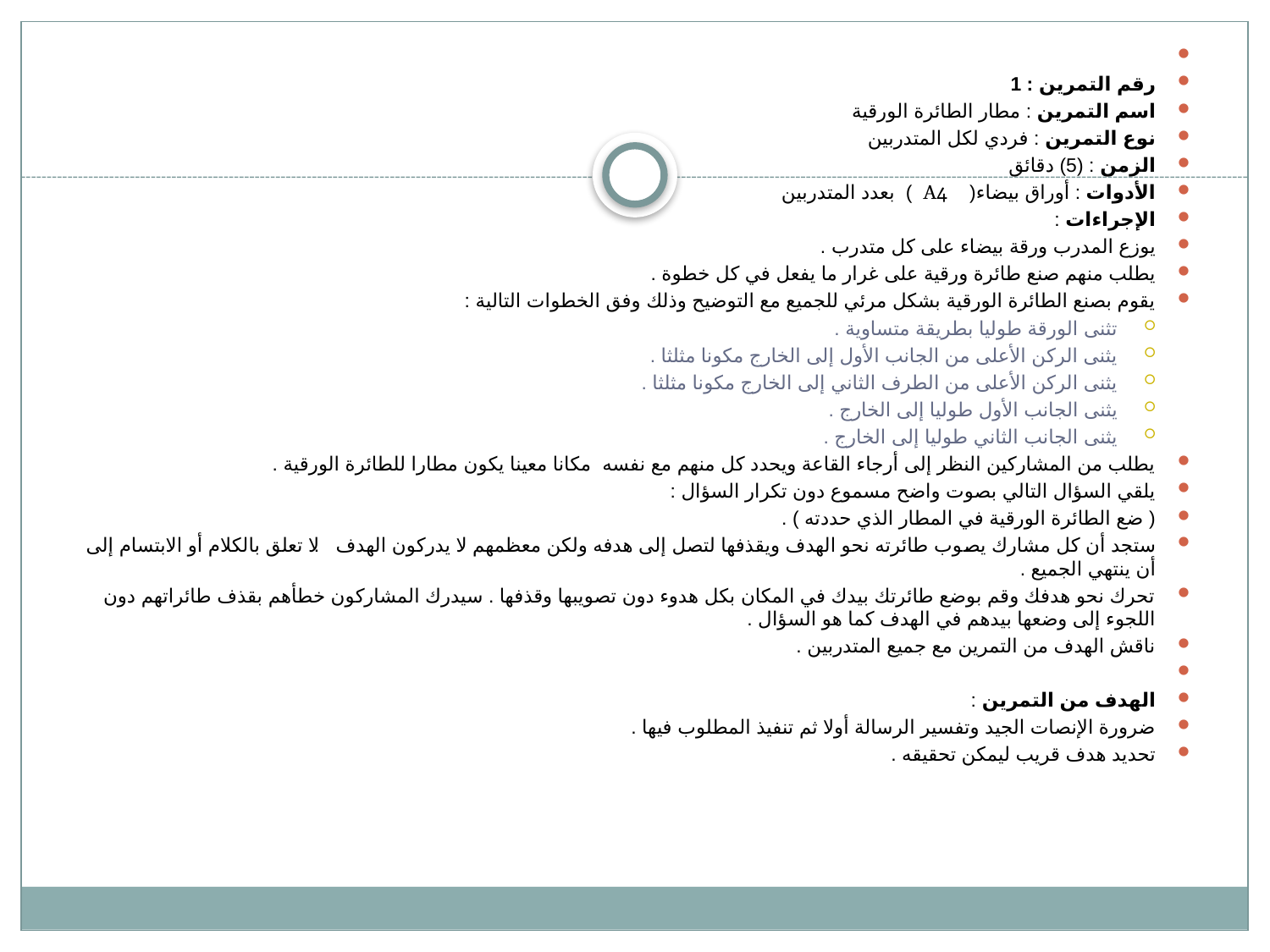

# رقم التمرين : 1
اسم التمرين : مطار الطائرة الورقية
نوع التمرين : فردي لكل المتدربين
الزمن : (5) دقائق
الأدوات : أوراق بيضاء(    A4  )  بعدد المتدربين
الإجراءات :
يوزع المدرب ورقة بيضاء على كل متدرب .
يطلب منهم صنع طائرة ورقية على غرار ما يفعل في كل خطوة .
يقوم بصنع الطائرة الورقية بشكل مرئي للجميع مع التوضيح وذلك وفق الخطوات التالية :
تثنى الورقة طوليا بطريقة متساوية .
يثنى الركن الأعلى من الجانب الأول إلى الخارج مكونا مثلثا .
يثنى الركن الأعلى من الطرف الثاني إلى الخارج مكونا مثلثا .
يثنى الجانب الأول طوليا إلى الخارج .
يثنى الجانب الثاني طوليا إلى الخارج .
يطلب من المشاركين النظر إلى أرجاء القاعة ويحدد كل منهم مع نفسه  مكانا معينا يكون مطارا للطائرة الورقية .
يلقي السؤال التالي بصوت واضح مسموع دون تكرار السؤال :
( ضع الطائرة الورقية في المطار الذي حددته ) .
ستجد أن كل مشارك يصوب طائرته نحو الهدف ويقذفها لتصل إلى هدفه ولكن معظمهم لا يدركون الهدف . لا تعلق بالكلام أو الابتسام إلى أن ينتهي الجميع .
تحرك نحو هدفك وقم بوضع طائرتك بيدك في المكان بكل هدوء دون تصويبها وقذفها . سيدرك المشاركون خطأهم بقذف طائراتهم دون اللجوء إلى وضعها بيدهم في الهدف كما هو السؤال .
ناقش الهدف من التمرين مع جميع المتدربين .

الهدف من التمرين :
ضرورة الإنصات الجيد وتفسير الرسالة أولا ثم تنفيذ المطلوب فيها .
تحديد هدف قريب ليمكن تحقيقه .